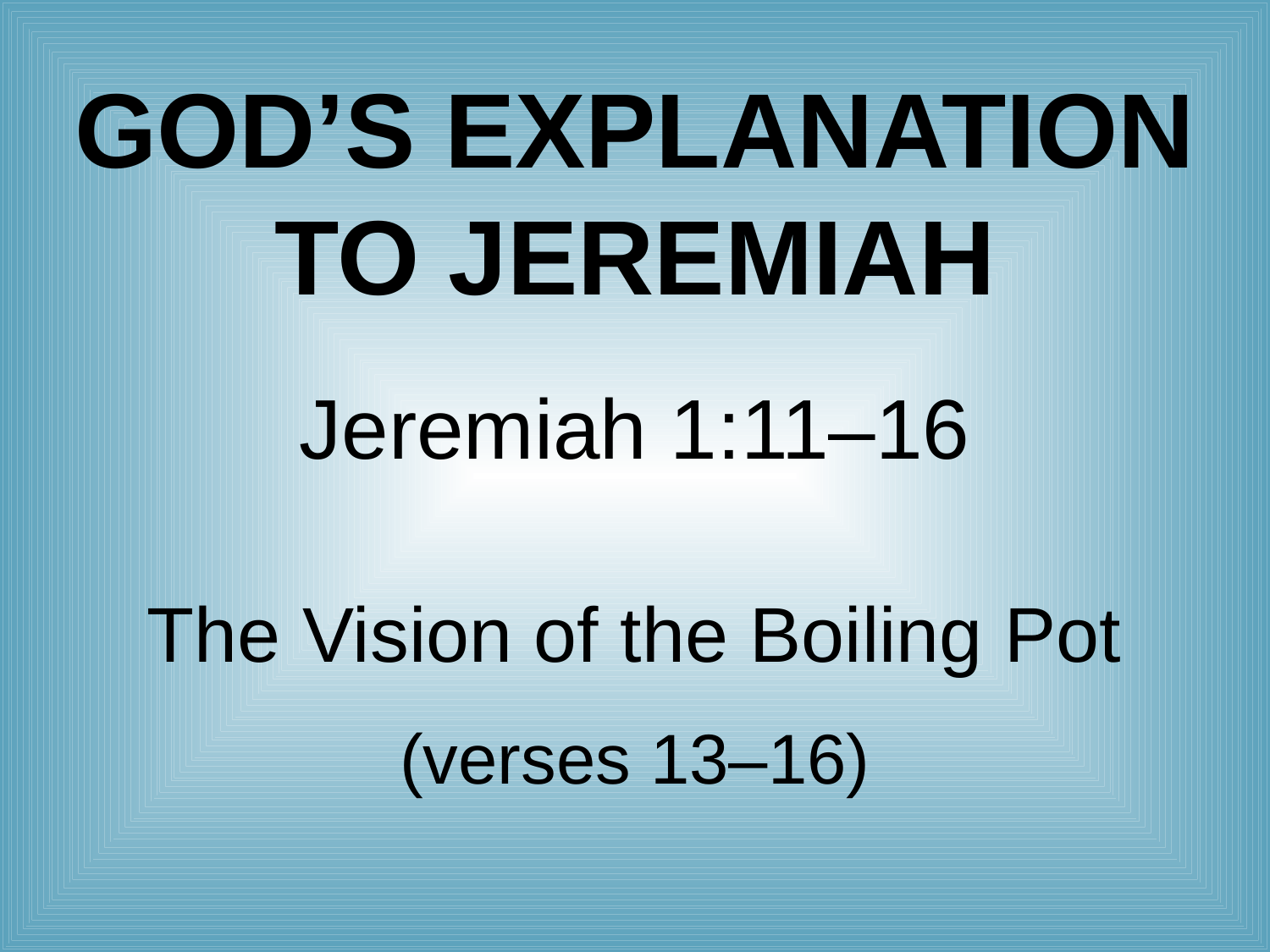

# God’s Explanation to Jeremiah
Jeremiah 1:11–16

The Vision of the Boiling Pot
(verses 13–16)